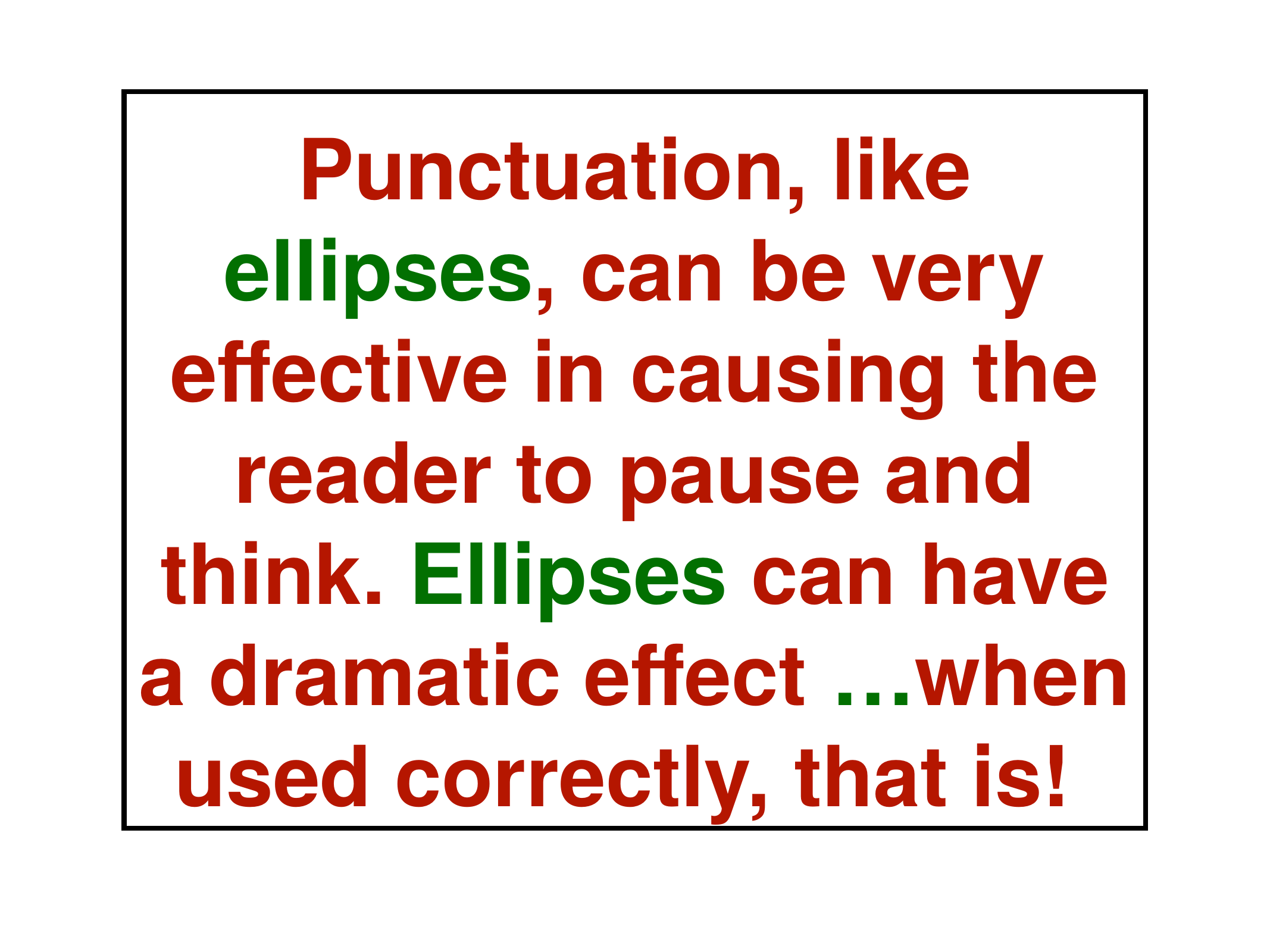

# Punctuation, like ellipses, can be very effective in causing the reader to pause and think. Ellipses can have a dramatic effect …when used correctly, that is!